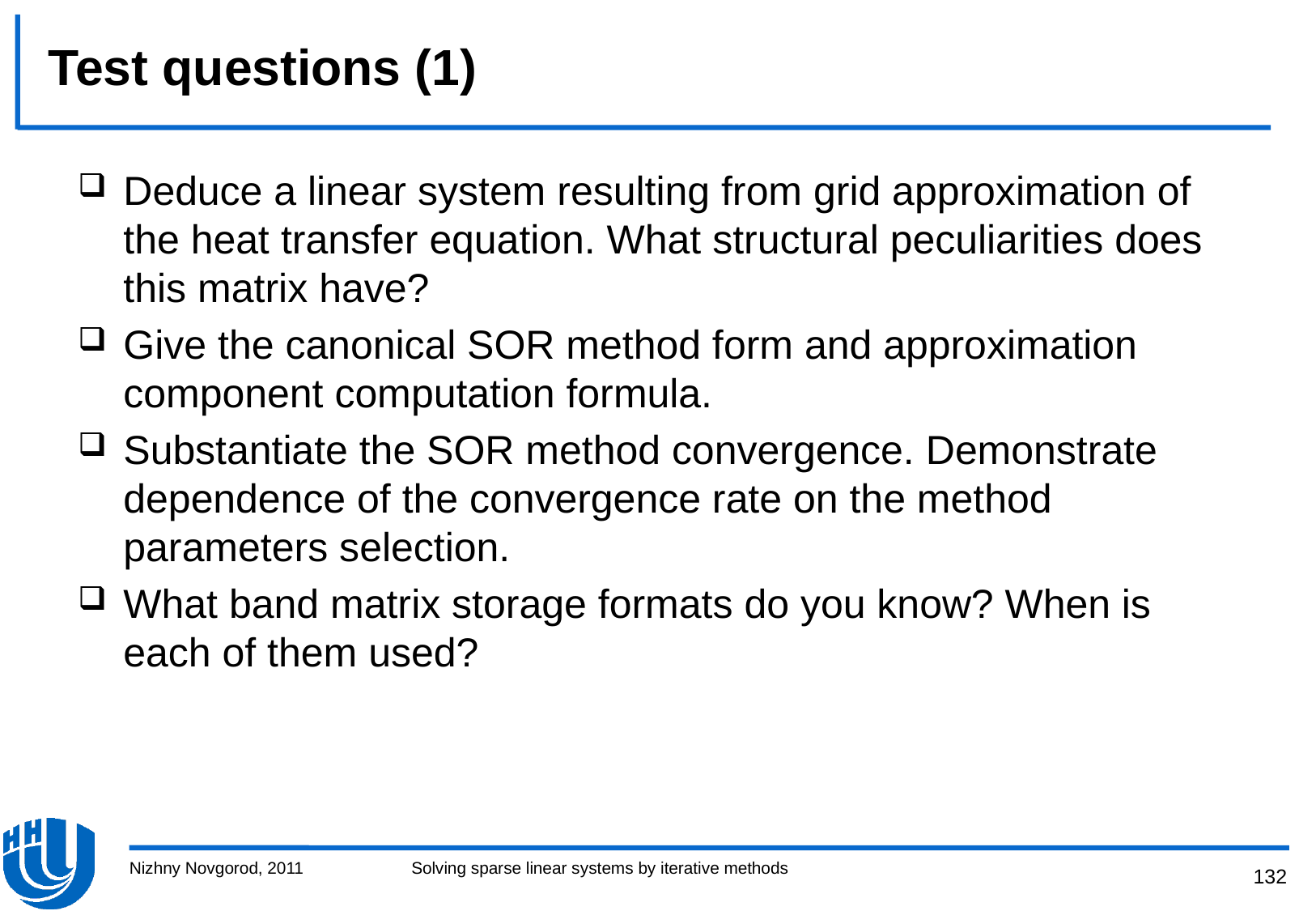

# Test questions (1)
Deduce a linear system resulting from grid approximation of the heat transfer equation. What structural peculiarities does this matrix have?
Give the canonical SOR method form and approximation component computation formula.
Substantiate the SOR method convergence. Demonstrate dependence of the convergence rate on the method parameters selection.
What band matrix storage formats do you know? When is each of them used?

Nizhny Novgorod, 2011
Solving sparse linear systems by iterative methods